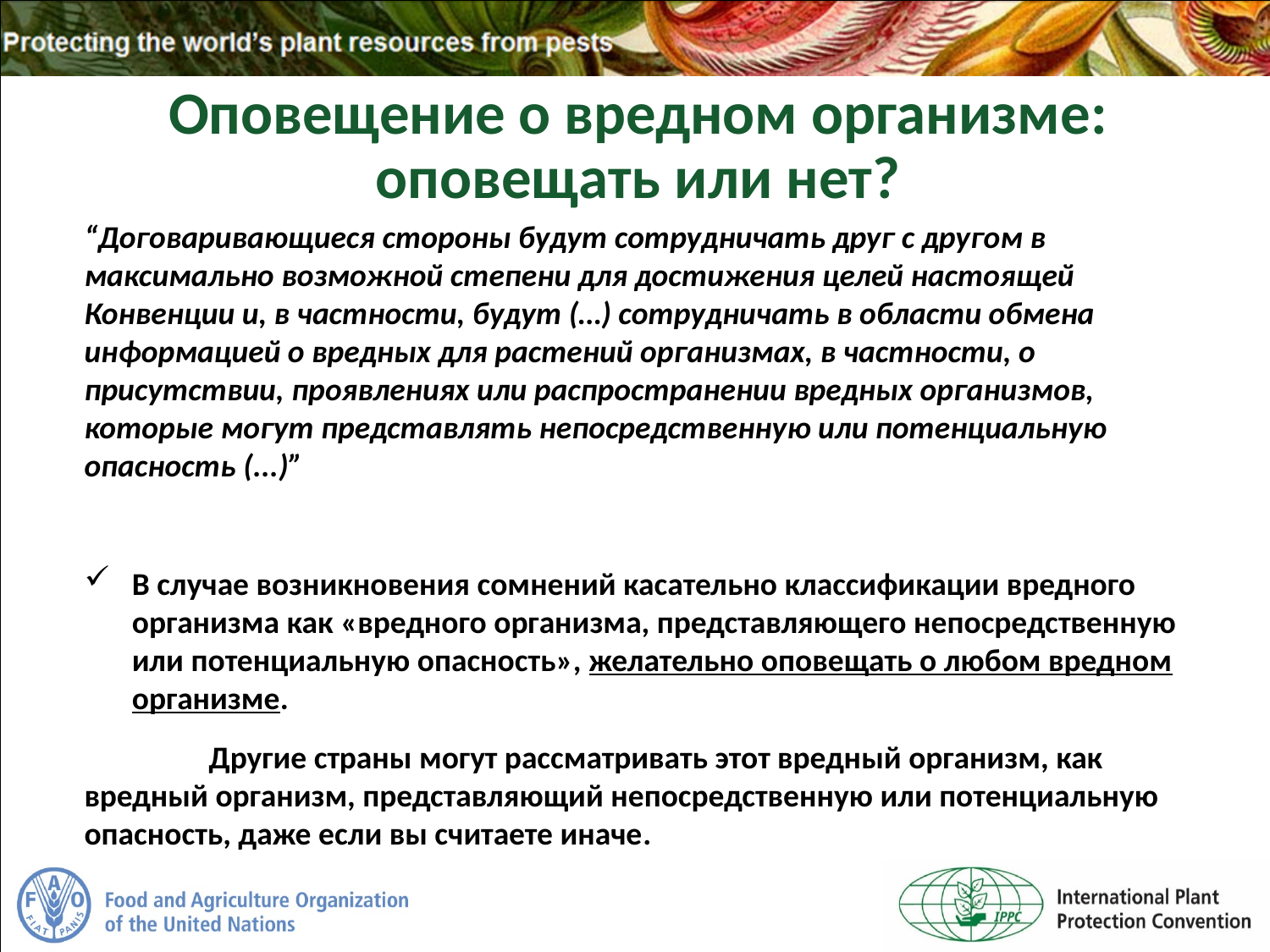

Оповещение о вредном организме: оповещать или нет?
“Договаривающиеся стороны будут сотрудничать друг с другом в максимально возможной степени для достижения целей настоящей Конвенции и, в частности, будут (…) сотрудничать в области обмена информацией о вредных для растений организмах, в частности, о присутствии, проявлениях или распространении вредных организмов, которые могут представлять непосредственную или потенциальную опасность (...)”

В случае возникновения сомнений касательно классификации вредного организма как «вредного организма, представляющего непосредственную или потенциальную опасность», желательно оповещать о любом вредном организме.
		Другие страны могут рассматривать этот вредный организм, как вредный организм, представляющий непосредственную или потенциальную опасность, даже если вы считаете иначе.